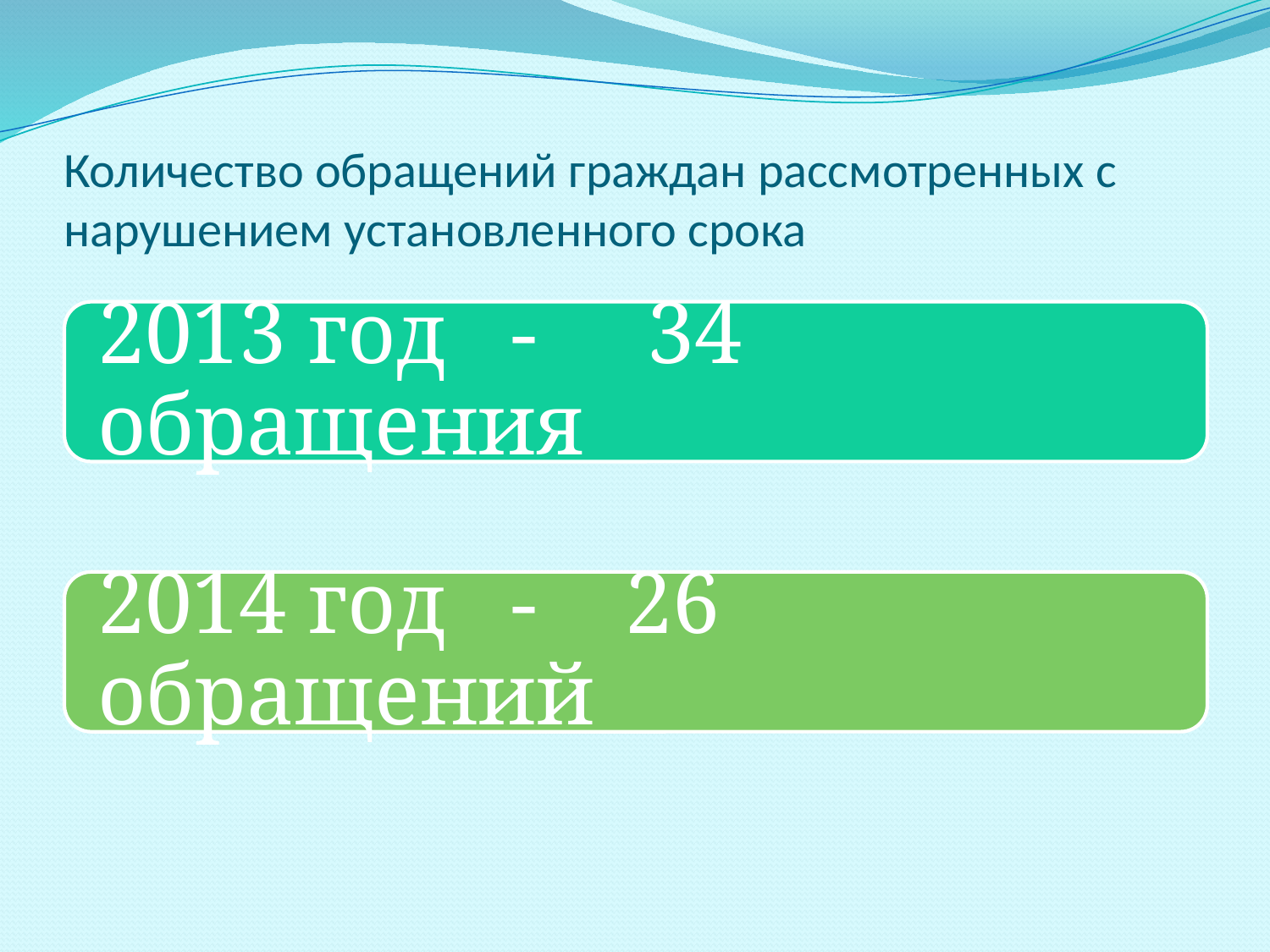

# Количество обращений граждан рассмотренных с нарушением установленного срока
2013 год   -     34  обращения

2014 год   -    26 обращений